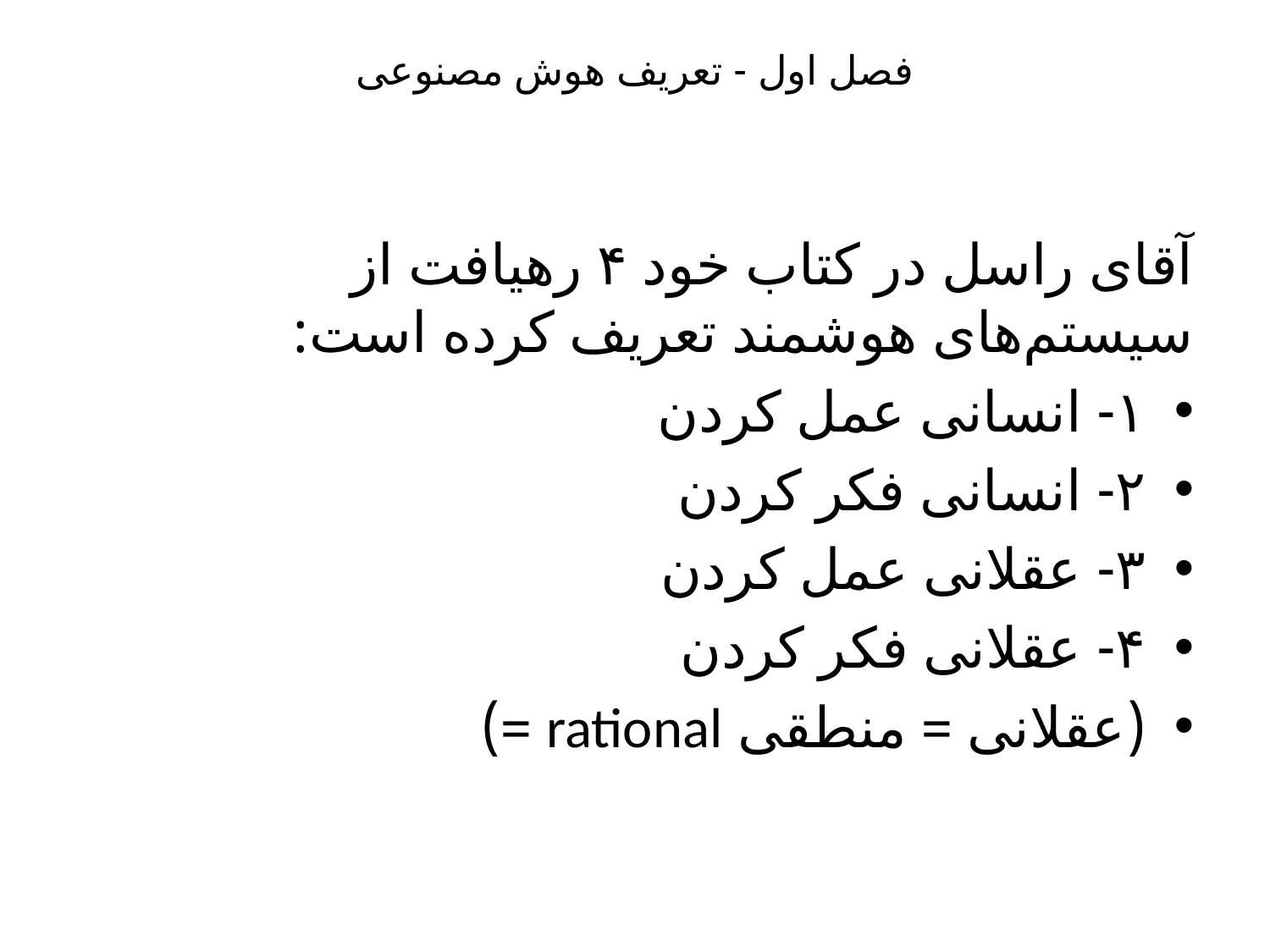

# فصل اول - تعریف هوش مصنوعی‌
آقای راسل در کتاب خود ۴ رهیافت از سیستم‌های هوشمند تعریف کرده است:
۱- انسانی‌ عمل کردن
۲- انسانی‌ فکر کردن
۳- عقلانی عمل کردن
۴- عقلانی فکر کردن
(عقلانی = منطقی rational =)